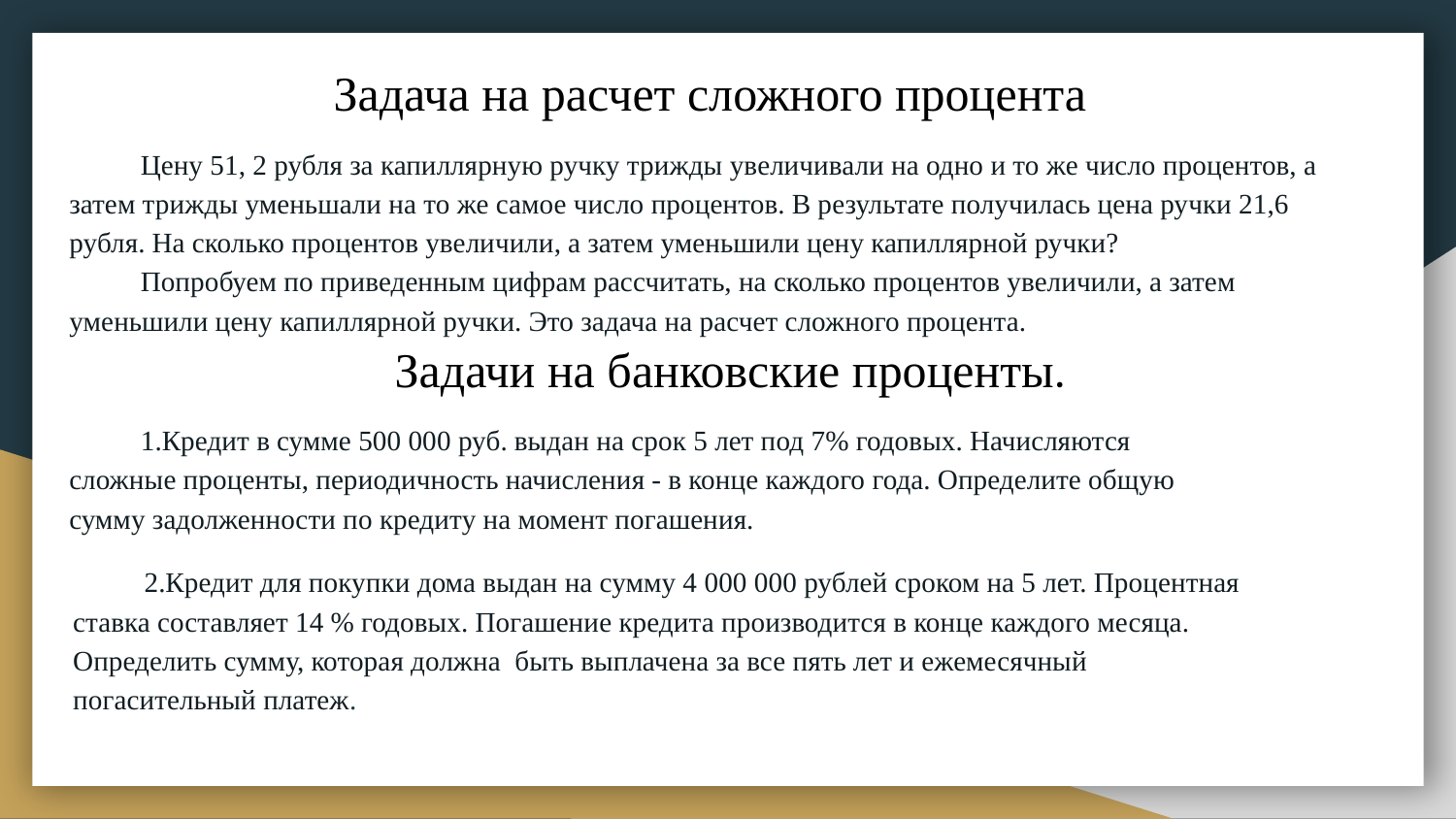

# Задача на расчет сложного процента
Цену 51, 2 рубля за капиллярную ручку трижды увеличивали на одно и то же число процентов, а затем трижды уменьшали на то же самое число процентов. В результате получилась цена ручки 21,6 рубля. На сколько процентов увеличили, а затем уменьшили цену капиллярной ручки?
Попробуем по приведенным цифрам рассчитать, на сколько процентов увеличили, а затем уменьшили цену капиллярной ручки. Это задача на расчет сложного процента.

 Задачи на банковские проценты.

1.Кредит в сумме 500 000 руб. выдан на срок 5 лет под 7% годовых. Начисляются сложные проценты, периодичность начисления - в конце каждого года. Определите общую сумму задолженности по кредиту на момент погашения.

2.Кредит для покупки дома выдан на сумму 4 000 000 рублей сроком на 5 лет. Процентная ставка составляет 14 % годовых. Погашение кредита производится в конце каждого месяца. Определить сумму, которая должна  быть выплачена за все пять лет и ежемесячный погасительный платеж.